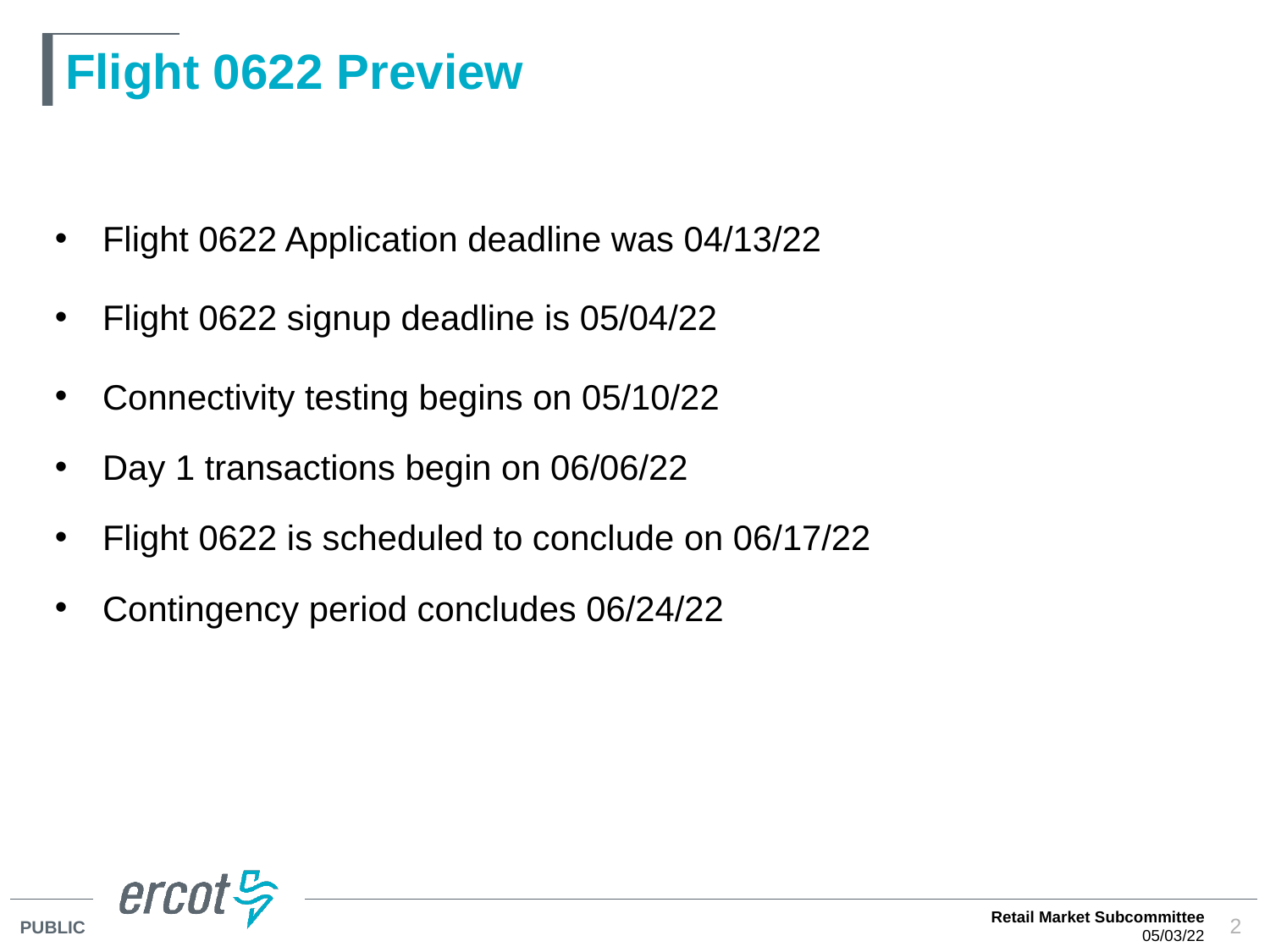

# Flight 0622 Preview
Flight 0622 Application deadline was 04/13/22
Flight 0622 signup deadline is 05/04/22
Connectivity testing begins on 05/10/22
Day 1 transactions begin on 06/06/22
Flight 0622 is scheduled to conclude on 06/17/22
Contingency period concludes 06/24/22
Retail Market Subcommittee
05/03/22
2